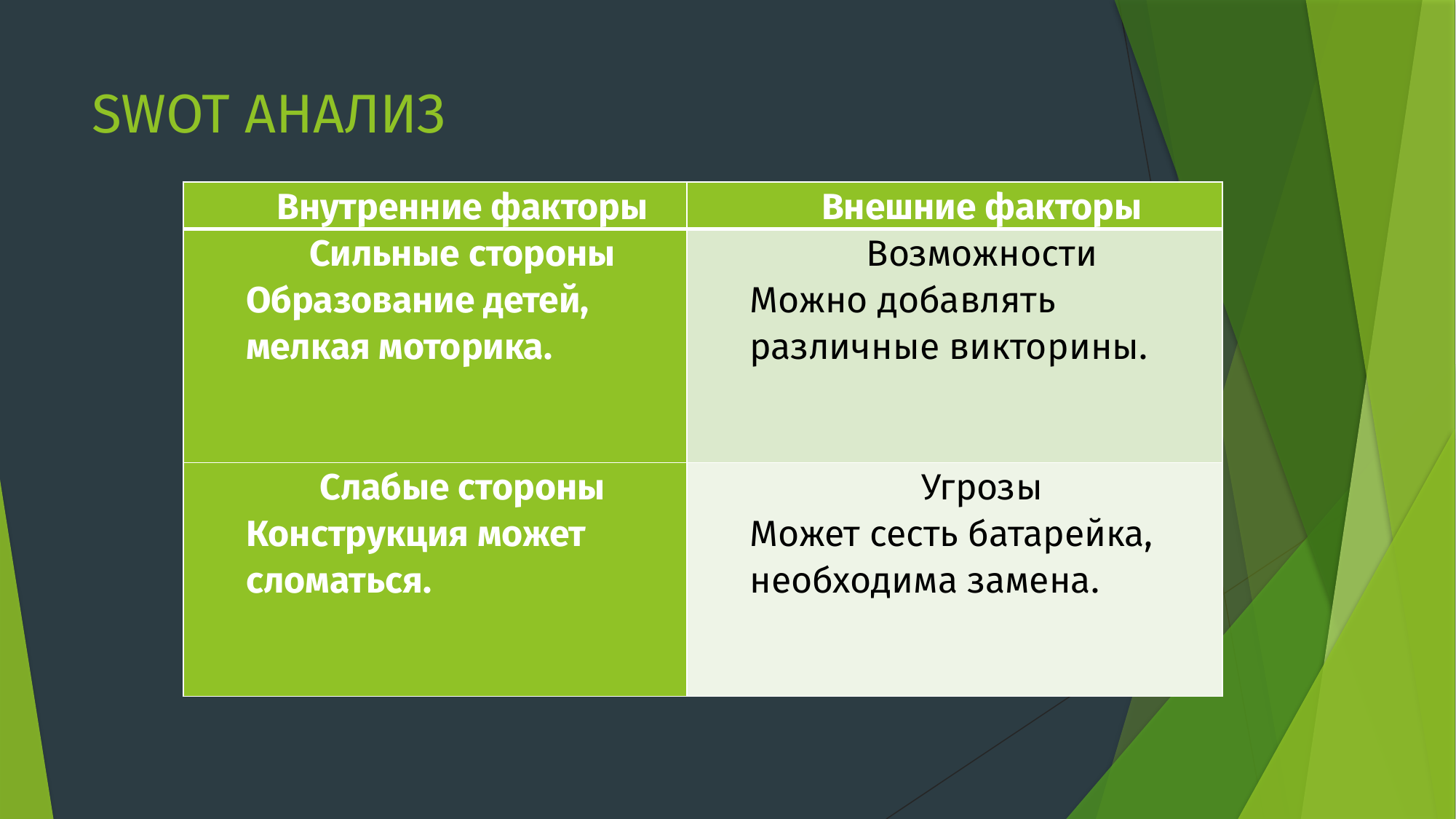

# SWOT АНАЛИЗ
| Внутренние факторы | Внешние факторы |
| --- | --- |
| Сильные стороны Образование детей, мелкая моторика. | Возможности Можно добавлять различные викторины. |
| Слабые стороны Конструкция может сломаться. | Угрозы Может сесть батарейка, необходима замена. |